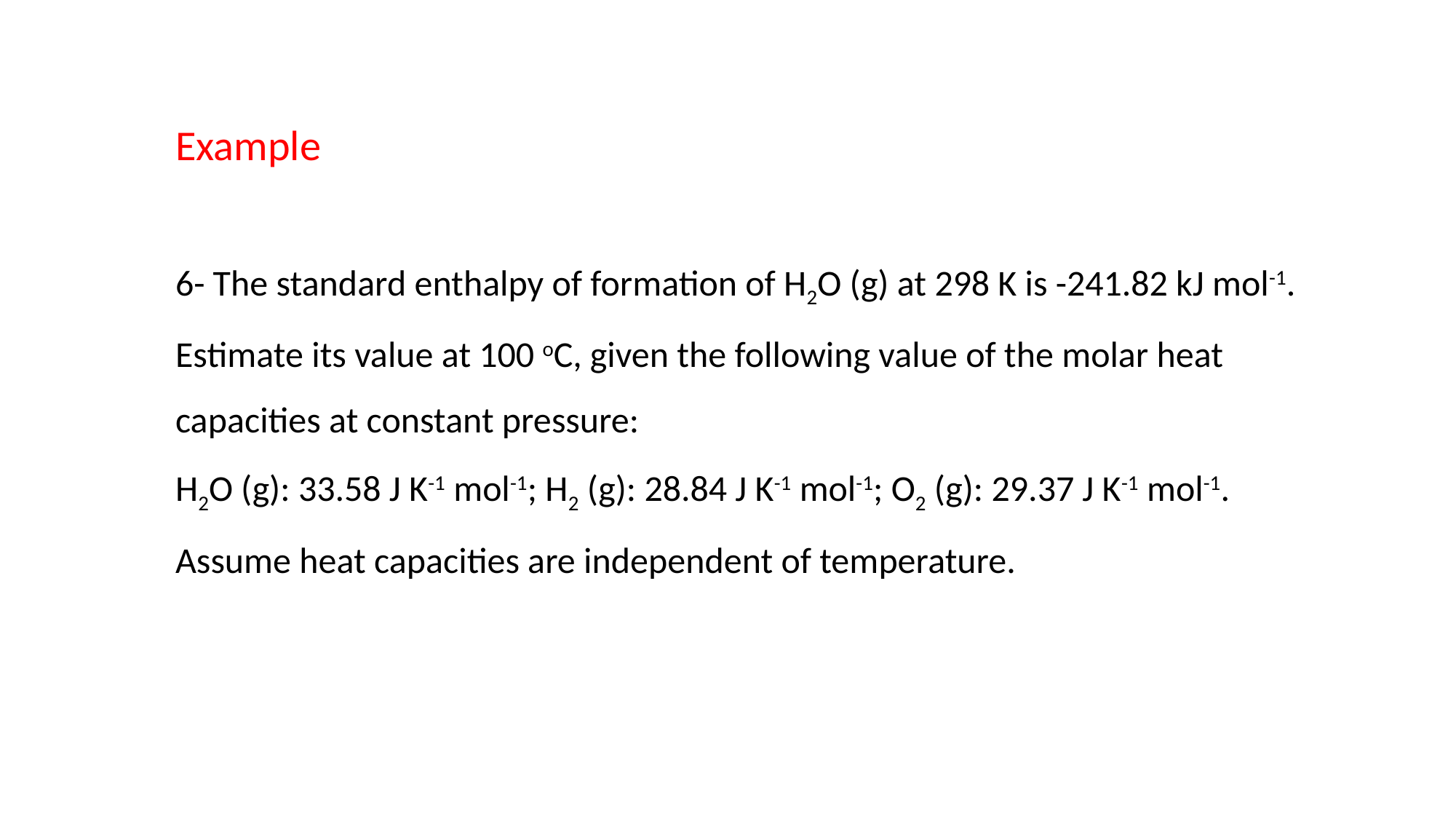

Example

6- The standard enthalpy of formation of H2O (g) at 298 K is -241.82 kJ mol-1. Estimate its value at 100 oC, given the following value of the molar heat capacities at constant pressure:
H2O (g): 33.58 J K-1 mol-1; H2 (g): 28.84 J K-1 mol-1; O2 (g): 29.37 J K-1 mol-1.
Assume heat capacities are independent of temperature.